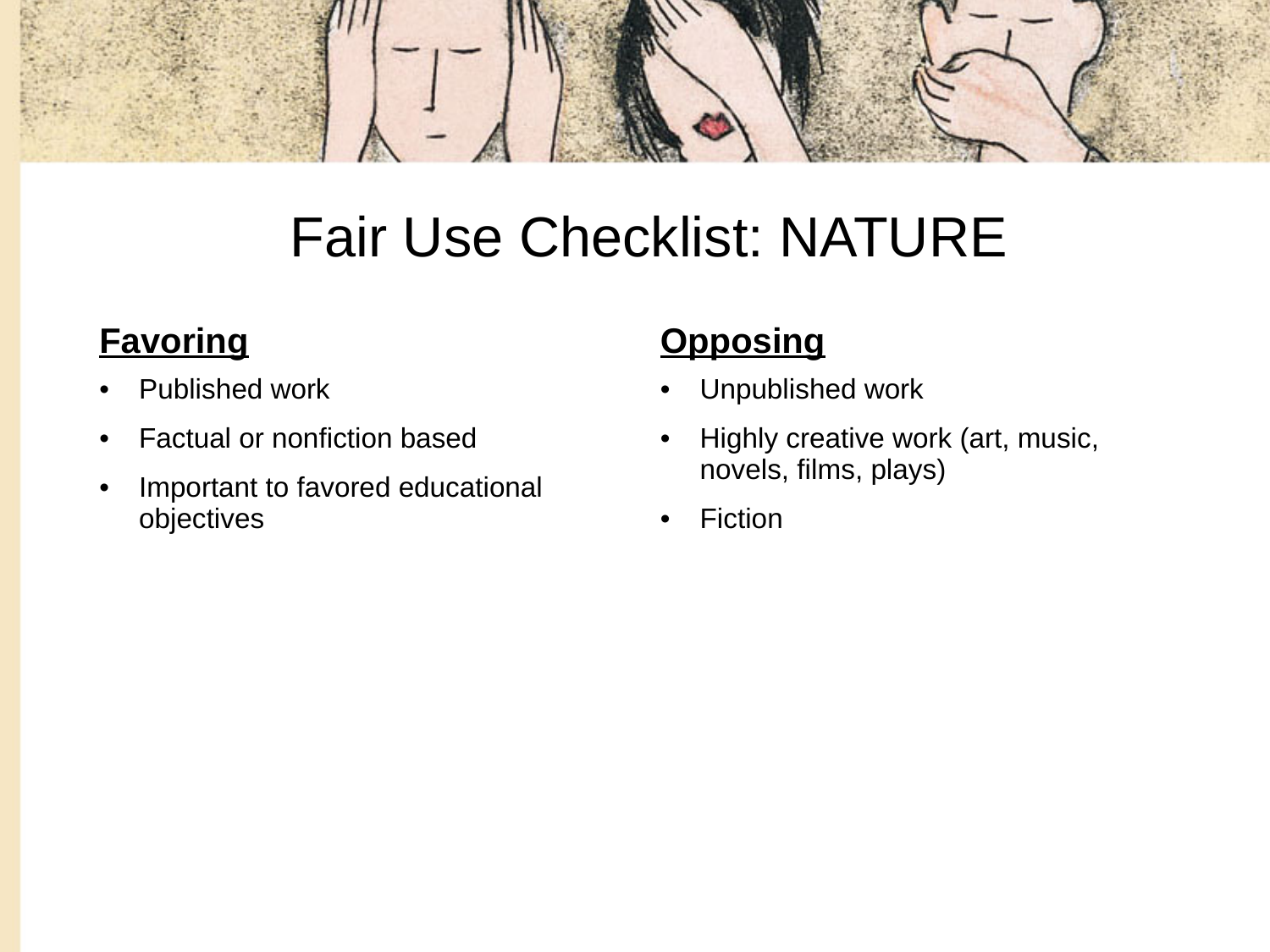

# Fair Use Checklist: NATURE
| Favoring | Opposing |
| --- | --- |
| Published work Factual or nonfiction based Important to favored educational objectives | Unpublished work Highly creative work (art, music, novels, films, plays) Fiction |